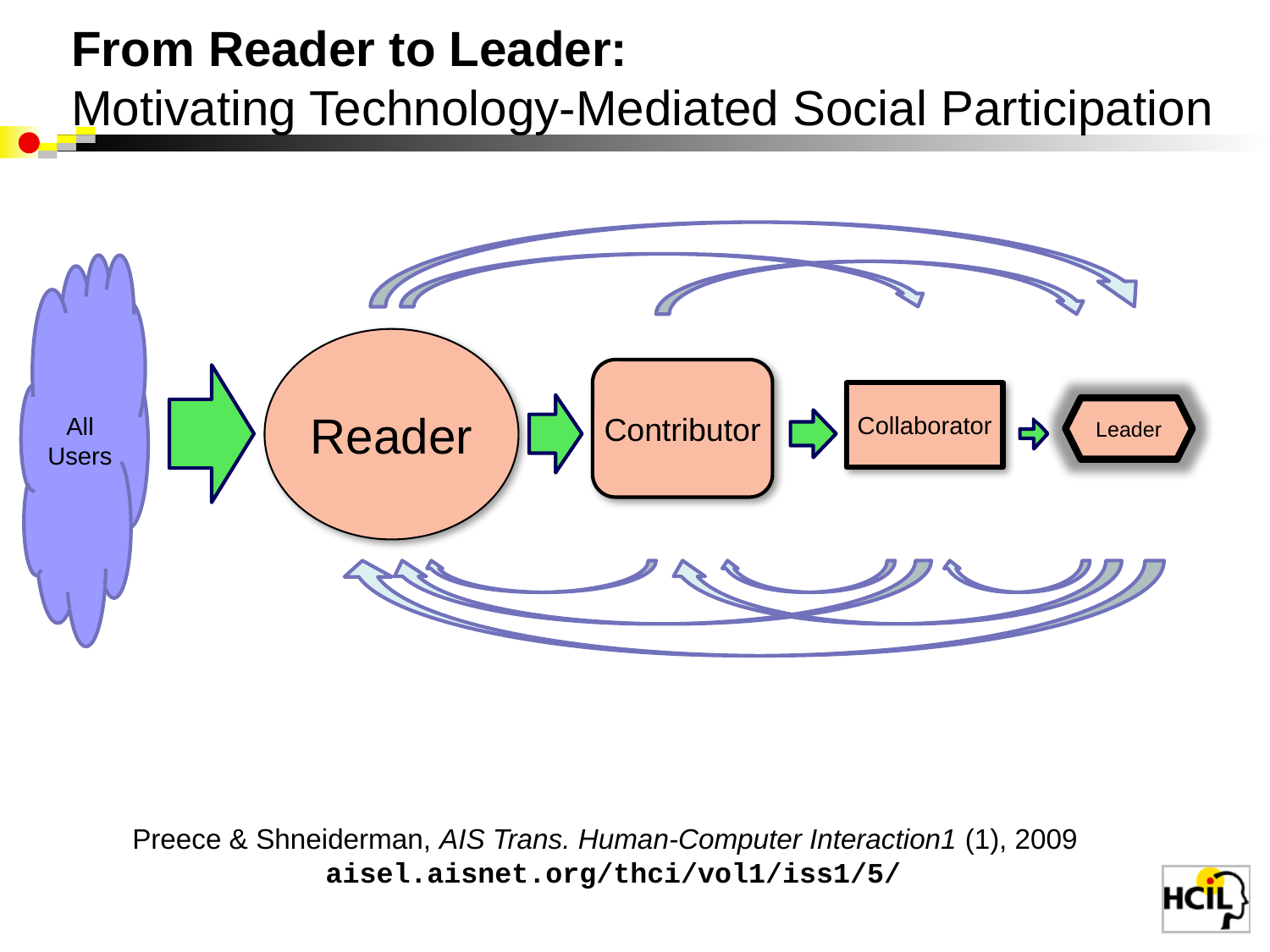

From Reader to Leader:
Motivating Technology-Mediated Social Participation

All
Users

Reader
Contributor

Collaborator

Leader

`

Preece & Shneiderman, AIS Trans. Human-Computer Interaction1 (1), 2009
  aisel.aisnet.org/thci/vol1/iss1/5/